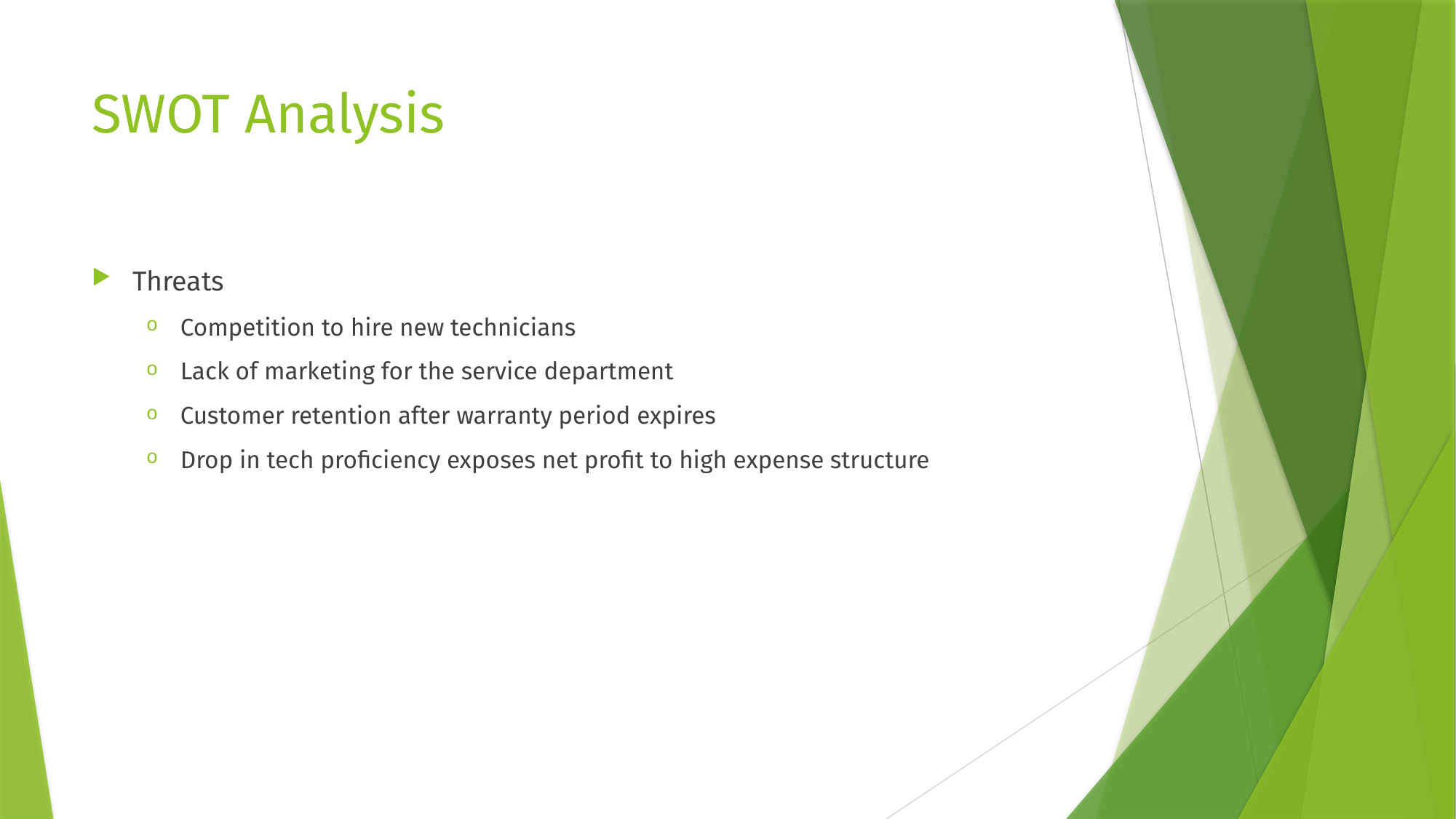

# SWOT Analysis
Threats
Competition to hire new technicians
Lack of marketing for the service department
Customer retention after warranty period expires
Drop in tech proficiency exposes net profit to high expense structure